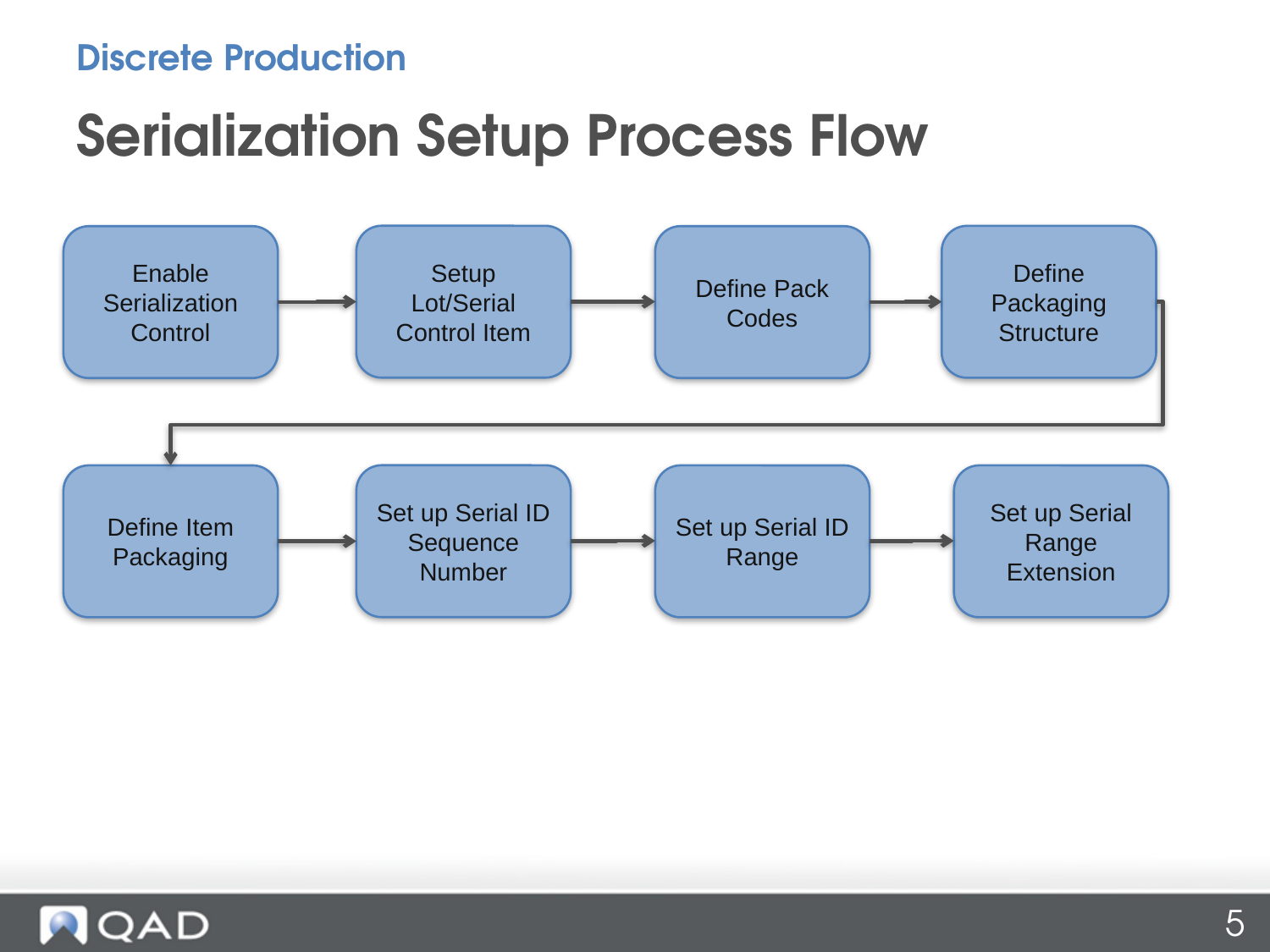

Discrete Production
# Serialization Setup Process Flow
Setup Lot/Serial Control Item
Define Packaging Structure
Enable Serialization Control
Define Pack Codes
Set up Serial ID Sequence Number
Define Item Packaging
Set up Serial ID Range
Set up Serial Range Extension
5